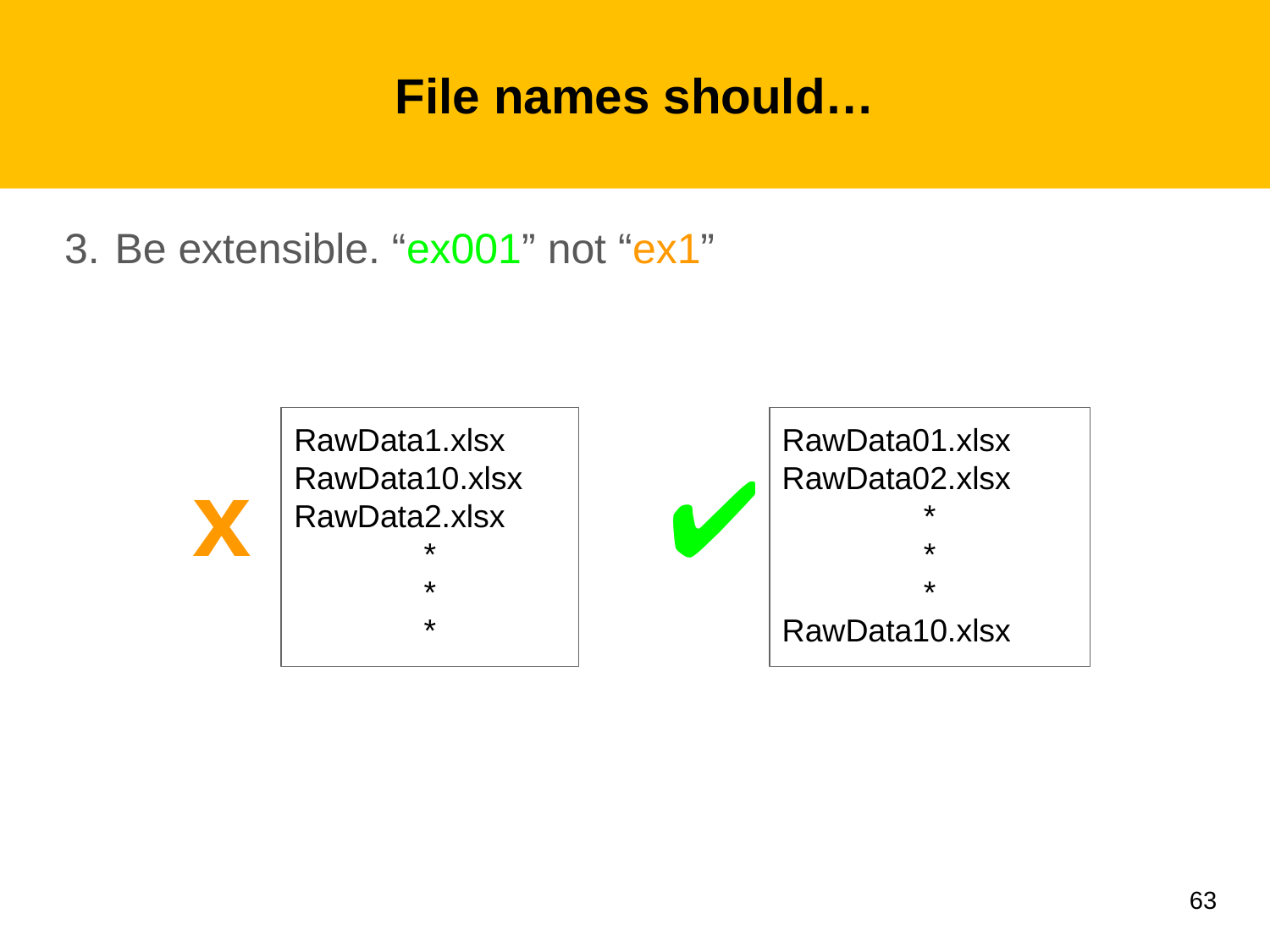

# File names should…
Be extensible. “ex001” not “ex1”

RawData1.xlsx
RawData10.xlsx
RawData2.xlsx
*
*
*
RawData01.xlsx
RawData02.xlsx
*
*
*
RawData10.xlsx
x
✔
63